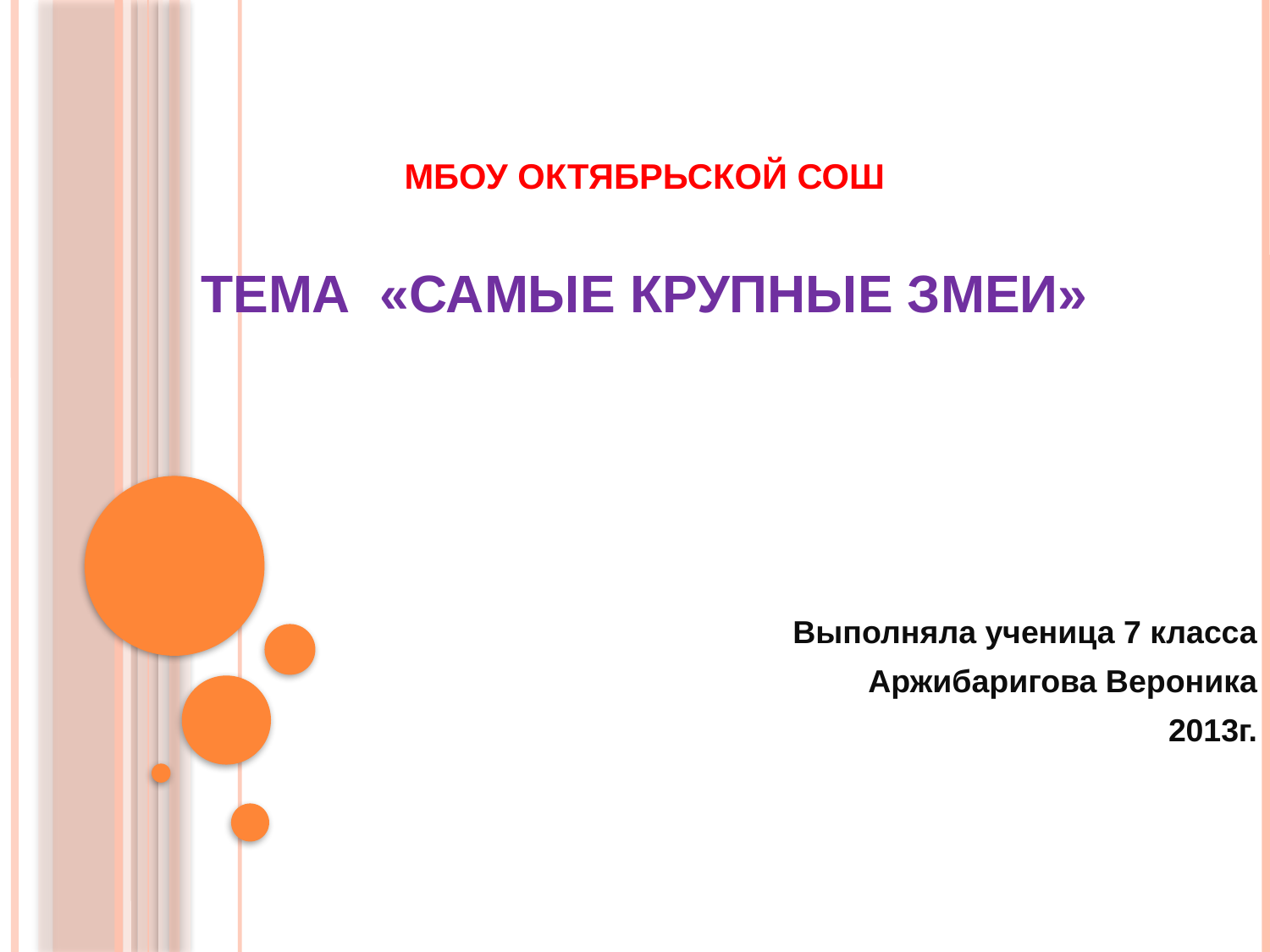

# МБОУ Октябрьской СОШ Тема  «Самые крупные змеи»
Выполняла ученица 7 класса
Аржибаригова Вероника
2013г.